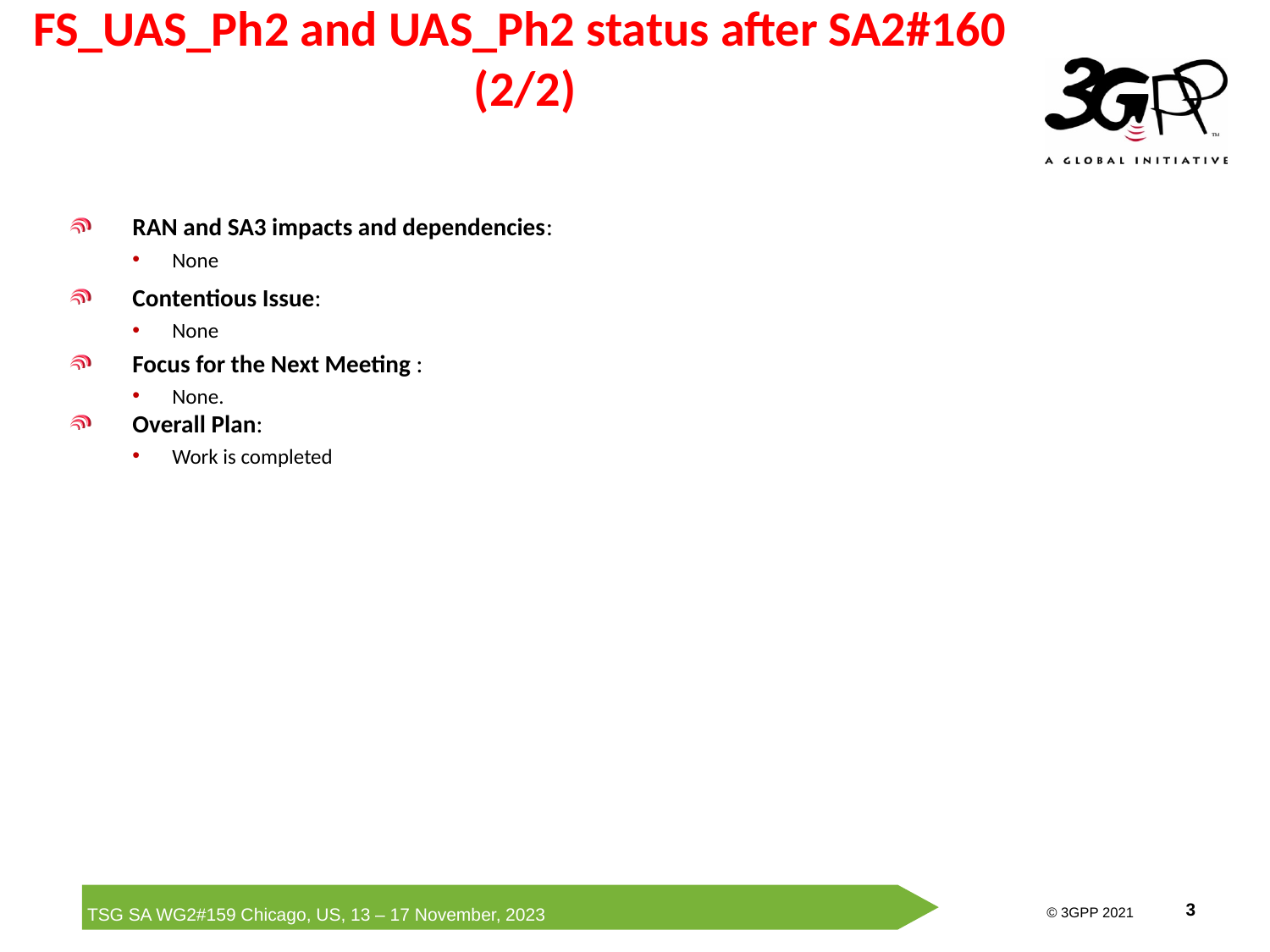

# FS_UAS_Ph2 and UAS_Ph2 status after SA2#160  (2/2)
RAN and SA3 impacts and dependencies:
None
Contentious Issue:
None
Focus for the Next Meeting :
None.
Overall Plan:
Work is completed